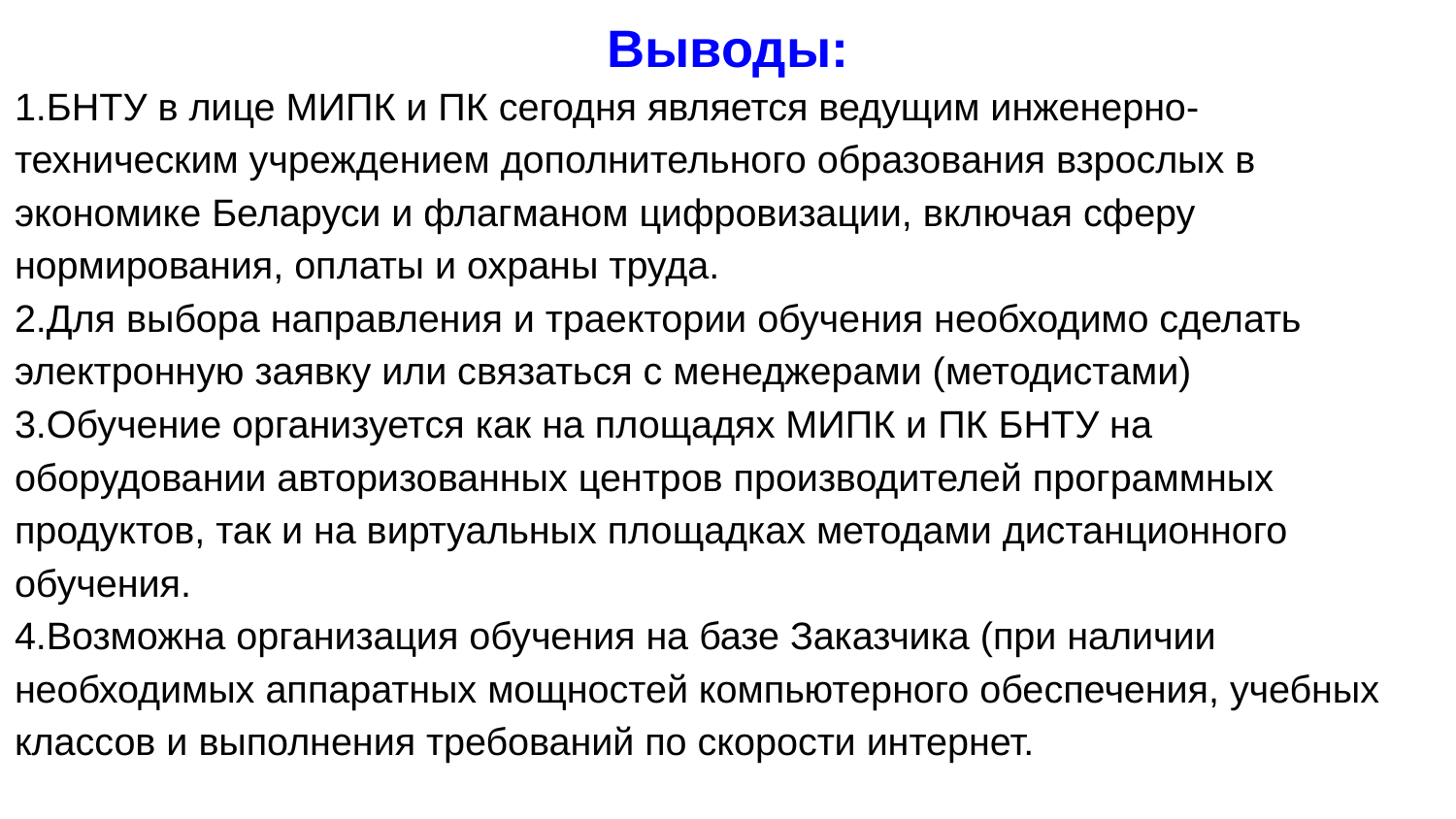

# Выводы:
1.БНТУ в лице МИПК и ПК сегодня является ведущим инженерно-техническим учреждением дополнительного образования взрослых в экономике Беларуси и флагманом цифровизации, включая сферу нормирования, оплаты и охраны труда.
2.Для выбора направления и траектории обучения необходимо сделать электронную заявку или связаться с менеджерами (методистами)
3.Обучение организуется как на площадях МИПК и ПК БНТУ на оборудовании авторизованных центров производителей программных продуктов, так и на виртуальных площадках методами дистанционного обучения.
4.Возможна организация обучения на базе Заказчика (при наличии необходимых аппаратных мощностей компьютерного обеспечения, учебных классов и выполнения требований по скорости интернет.